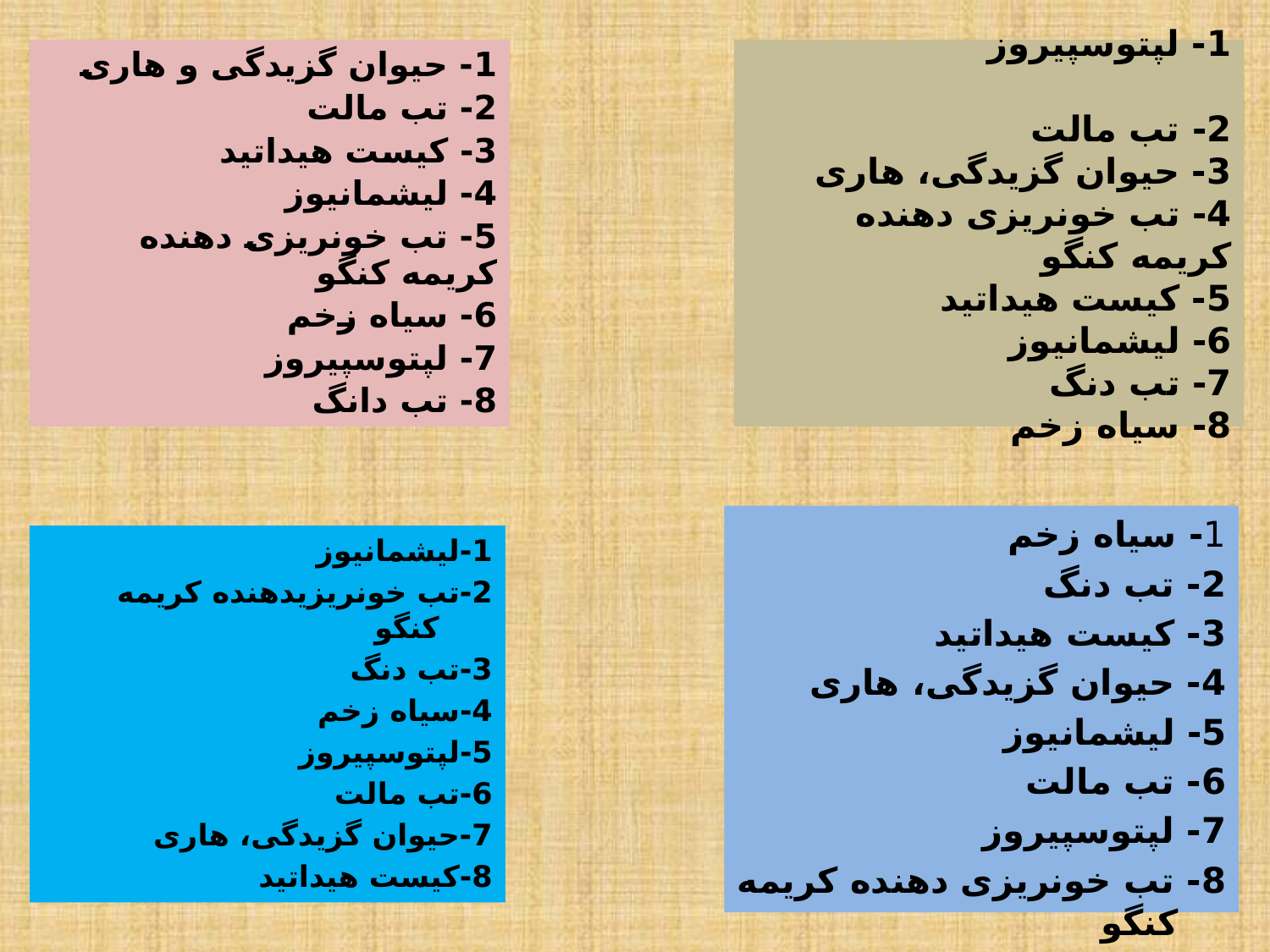

1- حیوان گزیدگی و هاری
2- تب مالت
3- کیست هیداتید
4- لیشمانیوز
5- تب خونریزی دهنده کریمه کنگو
6- سیاه زخم
7- لپتوسپیروز
8- تب دانگ
# 1- لپتوسپیروز 2- تب مالت 3- حیوان گزیدگی، هاری 4- تب خونریزی دهنده کریمه کنگو 5- کیست هیداتید 6- لیشمانیوز 7- تب دنگ 8- سیاه زخم
1- سیاه زخم
2- تب دنگ
3- کیست هیداتید
4- حیوان گزیدگی، هاری
5- لیشمانیوز
6- تب مالت
7- لپتوسپیروز
8- تب خونریزی دهنده کریمه کنگو
1-لیشمانیوز
2-تب خونریزیدهنده کریمه کنگو
3-تب دنگ
4-سیاه زخم
5-لپتوسپیروز
6-تب مالت
7-حیوان گزیدگی، هاری
8-کیست هیداتید